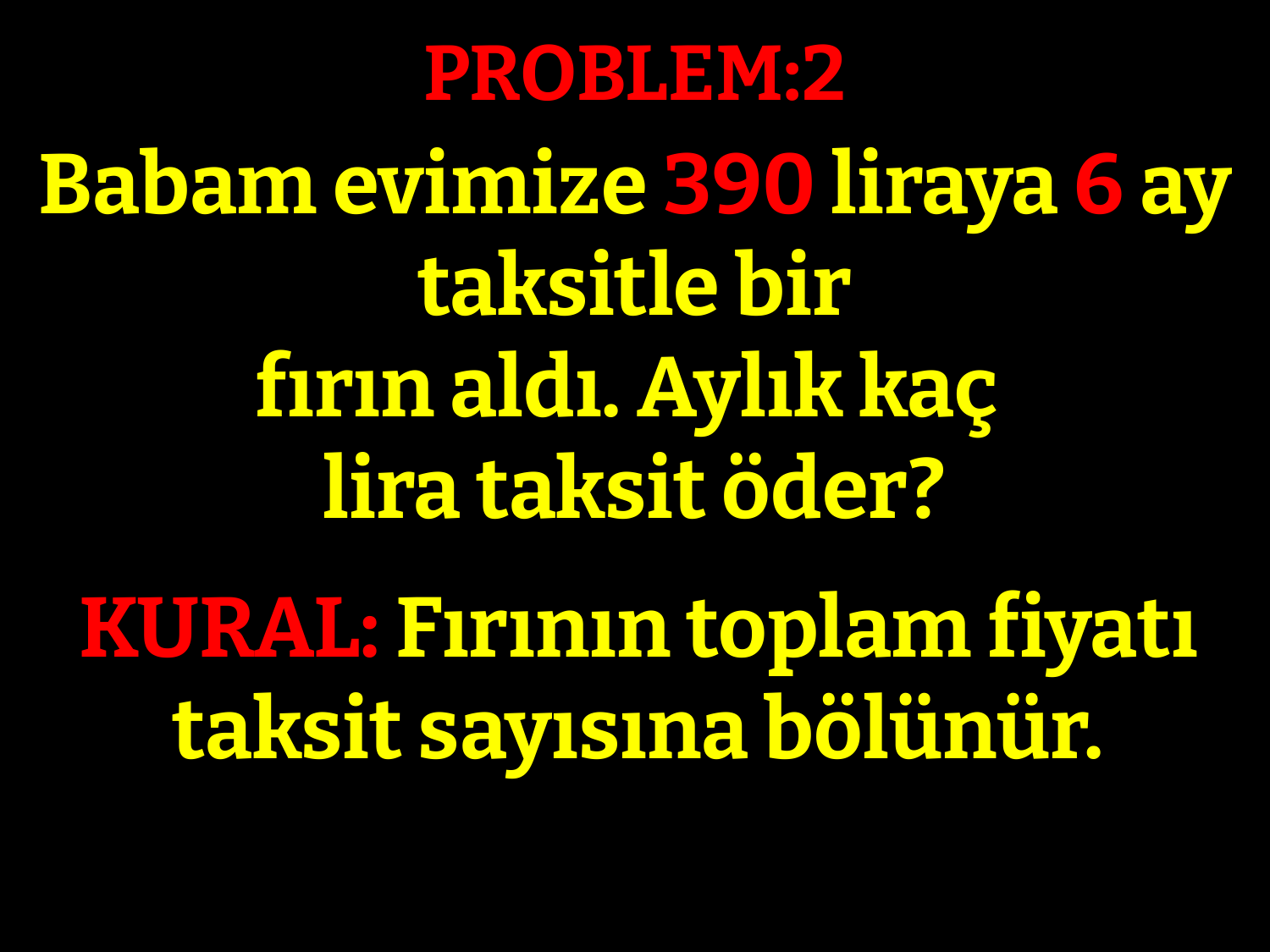

PROBLEM:2
Babam evimize 390 liraya 6 ay taksitle bir
fırın aldı. Aylık kaç
lira taksit öder?
#
KURAL: Fırının toplam fiyatı taksit sayısına bölünür.